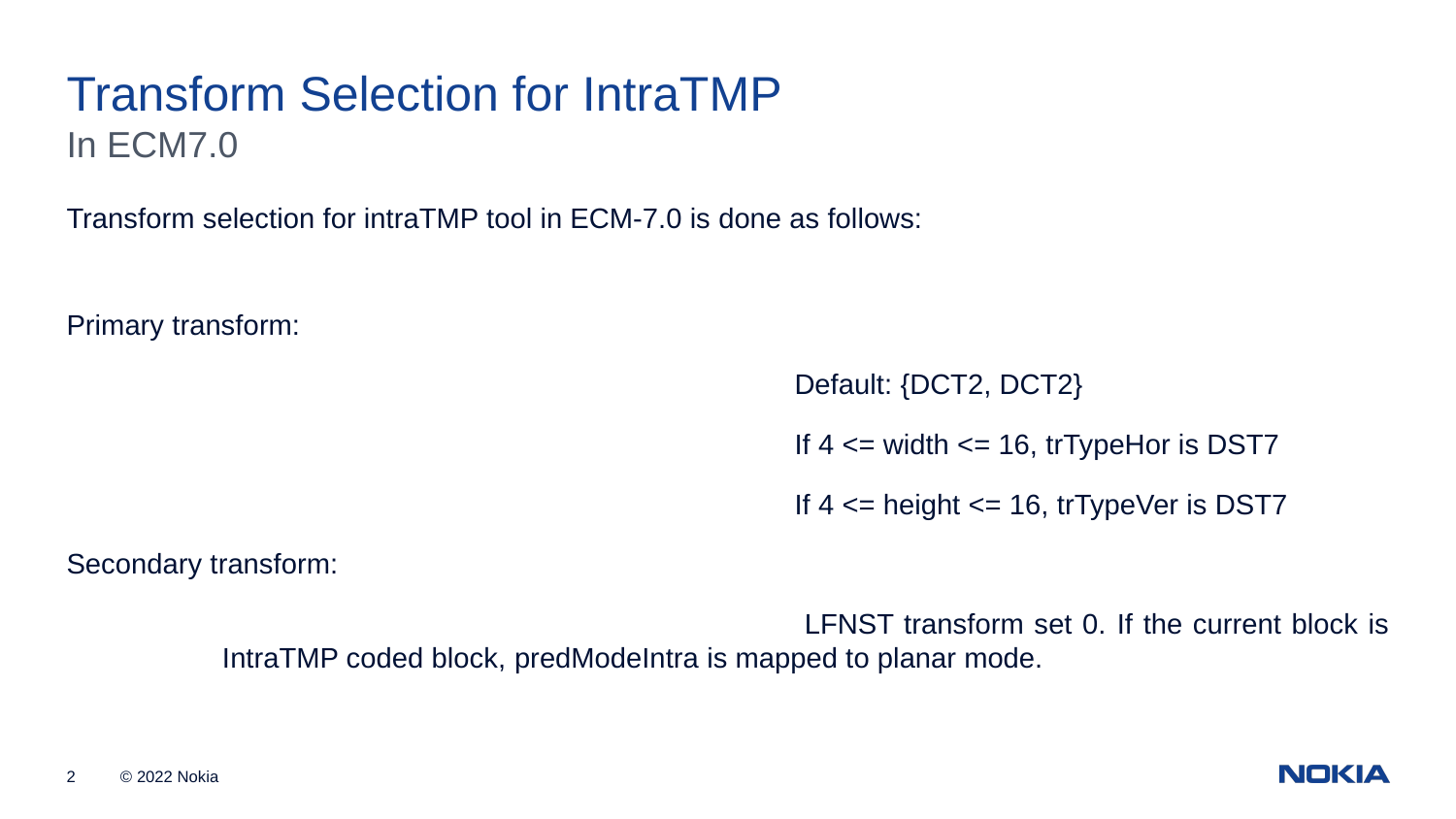

Transform Selection for IntraTMP
In ECM7.0
Transform selection for intraTMP tool in ECM-7.0 is done as follows:

Primary transform:
					Default: {DCT2, DCT2}
					If 4 <= width <= 16, trTypeHor is DST7
					If 4 <= height <= 16, trTypeVer is DST7
Secondary transform:
					LFNST transform set 0. If the current block is IntraTMP coded block, predModeIntra is mapped to planar mode.